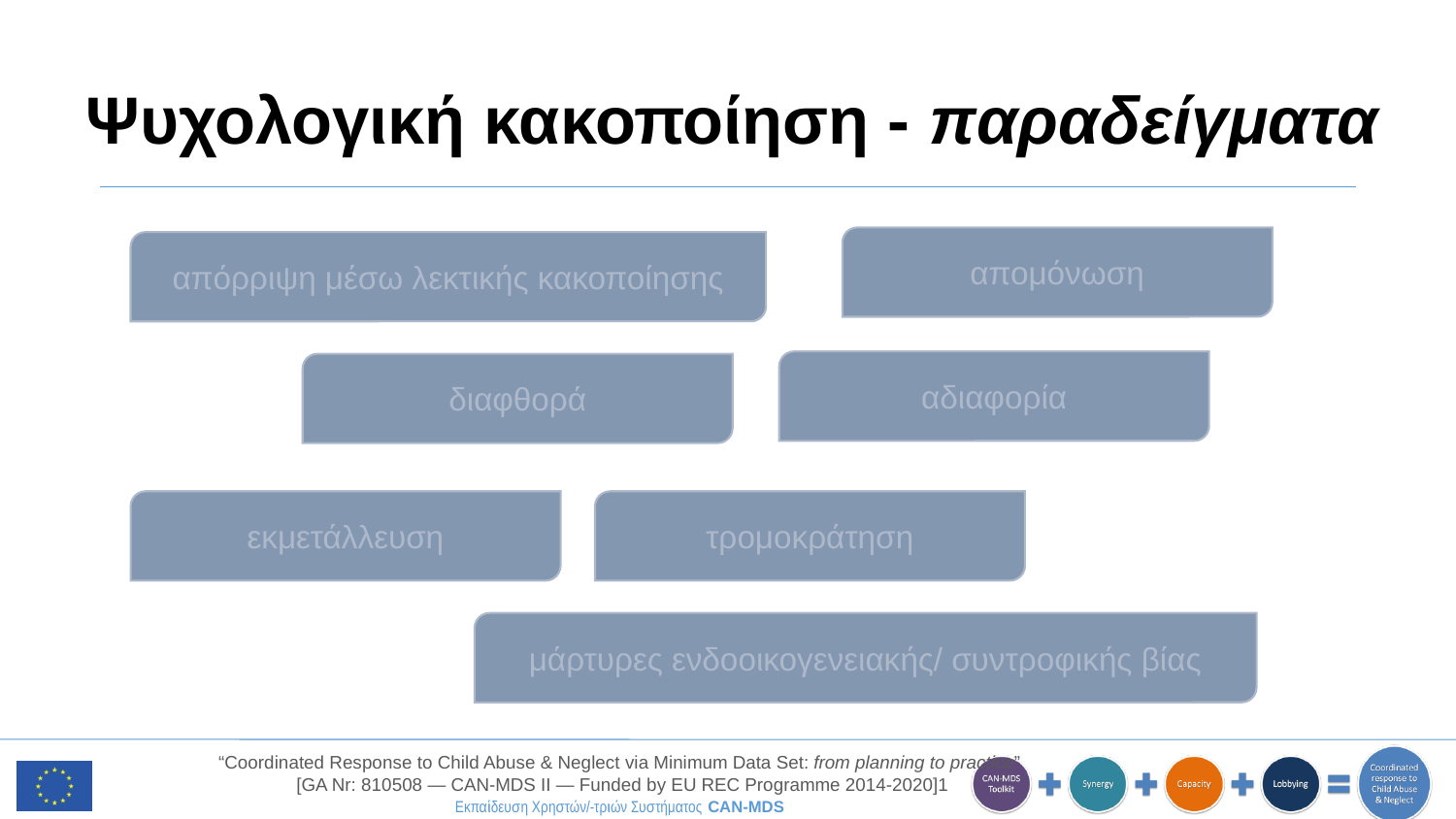

# Ψυχολογική κακοποίηση - παραδείγματα
απομόνωση
απόρριψη μέσω λεκτικής κακοποίησης
αδιαφορία
διαφθορά
εκμετάλλευση
τρομοκράτηση
μάρτυρες ενδοοικογενειακής/ συντροφικής βίας